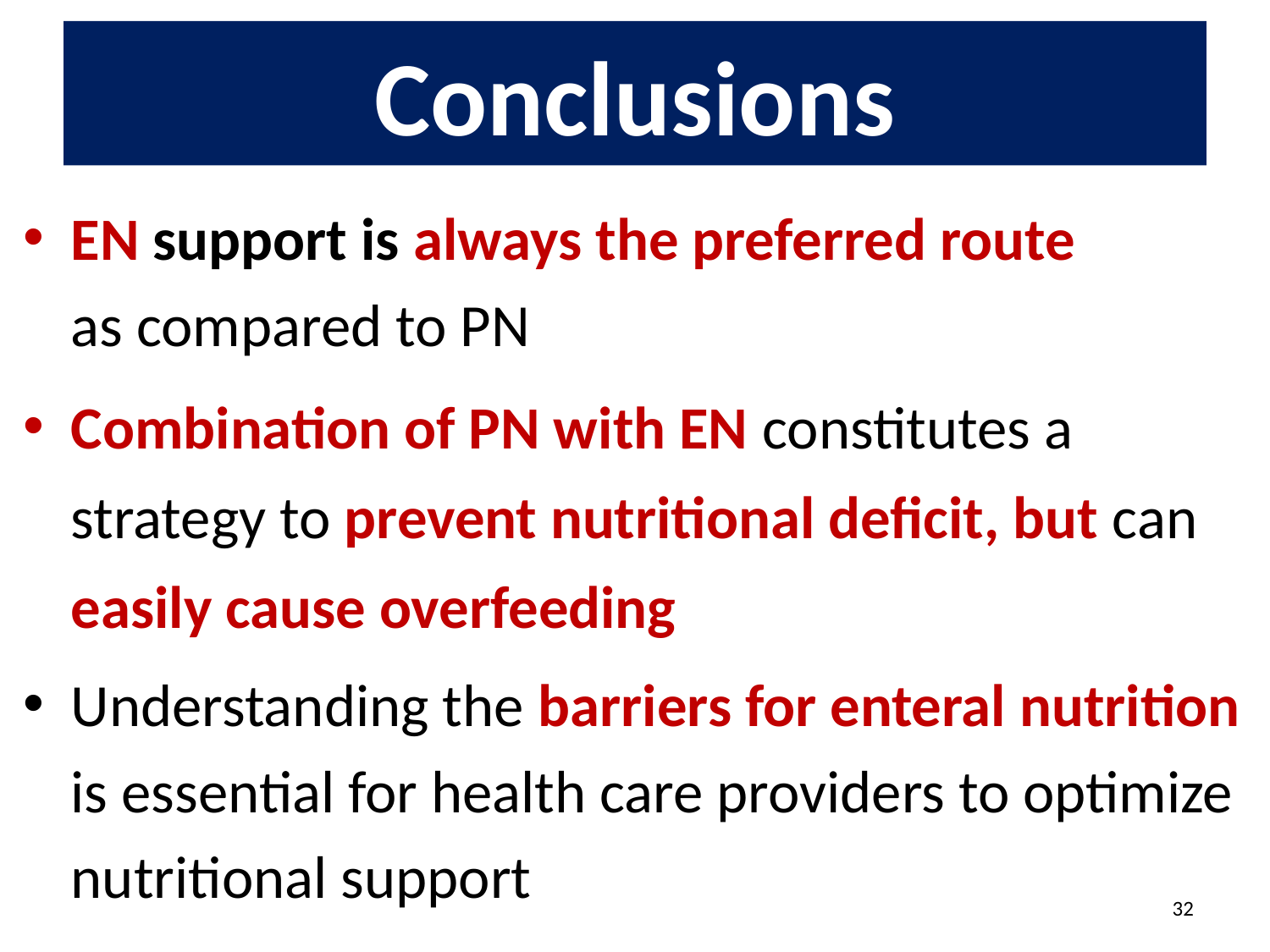

# Conclusions
EN support is always the preferred route
as compared to PN
Combination of PN with EN constitutes a strategy to prevent nutritional deficit, but can easily cause overfeeding
Understanding the barriers for enteral nutrition
is essential for health care providers to optimize nutritional support

32